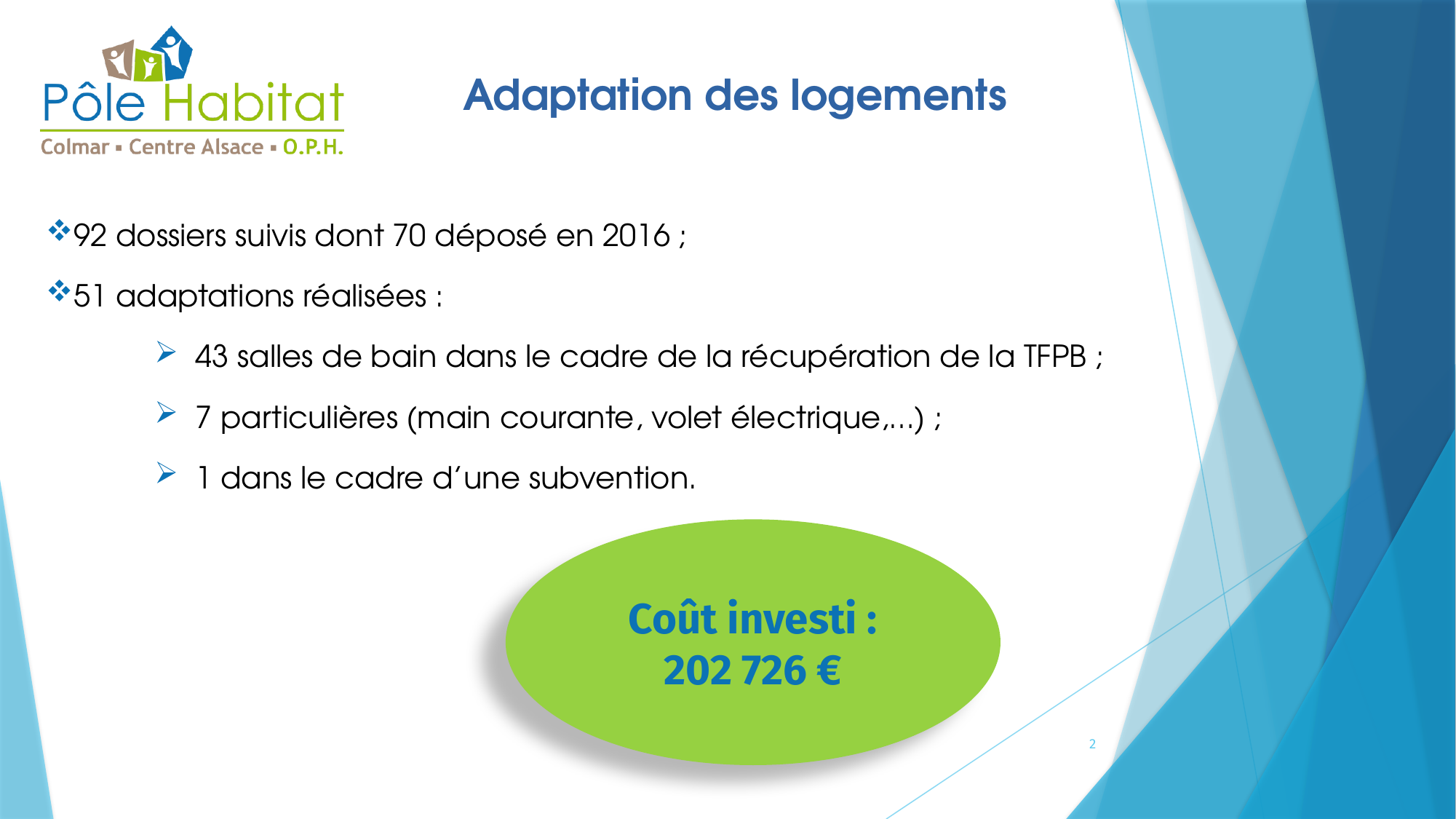

Adaptation des logements
92 dossiers suivis dont 70 déposé en 2016 ;
51 adaptations réalisées :
43 salles de bain dans le cadre de la récupération de la TFPB ;
7 particulières (main courante, volet électrique,…) ;
1 dans le cadre d’une subvention.

Coût investi :
202 726 €
2